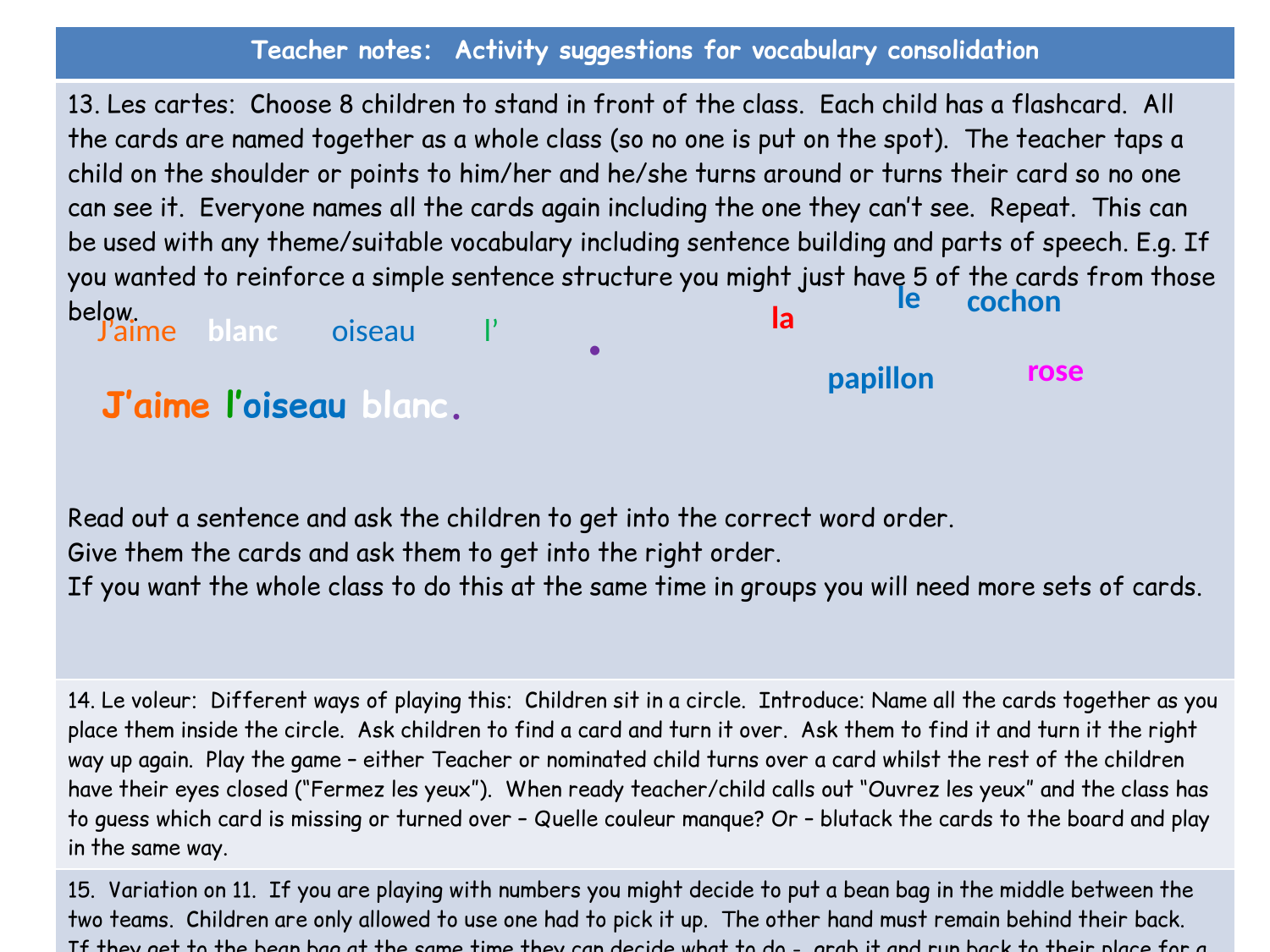

| Teacher notes: Activity suggestions for vocabulary consolidation |
| --- |
| 13. Les cartes: Choose 8 children to stand in front of the class. Each child has a flashcard. All the cards are named together as a whole class (so no one is put on the spot). The teacher taps a child on the shoulder or points to him/her and he/she turns around or turns their card so no one can see it. Everyone names all the cards again including the one they can’t see. Repeat. This can be used with any theme/suitable vocabulary including sentence building and parts of speech. E.g. If you wanted to reinforce a simple sentence structure you might just have 5 of the cards from those below. Read out a sentence and ask the children to get into the correct word order. Give them the cards and ask them to get into the right order. If you want the whole class to do this at the same time in groups you will need more sets of cards. |
| 14. Le voleur: Different ways of playing this: Children sit in a circle. Introduce: Name all the cards together as you place them inside the circle. Ask children to find a card and turn it over. Ask them to find it and turn it the right way up again. Play the game – either Teacher or nominated child turns over a card whilst the rest of the children have their eyes closed (“Fermez les yeux”). When ready teacher/child calls out “Ouvrez les yeux” and the class has to guess which card is missing or turned over – Quelle couleur manque? Or – blutack the cards to the board and play in the same way. |
| 15. Variation on 11. If you are playing with numbers you might decide to put a bean bag in the middle between the two teams. Children are only allowed to use one had to pick it up. The other hand must remain behind their back. If they get to the bean bag at the same time they can decide what to do - grab it and run back to their place for a point or touch the other player for a draw. If they decide to grab and run their opposite can touch them before they get back to their place for a draw. This can get very competitive and a bit boisterous! Most children love it. |
|  |
|  |
le
.
cochon
la
J’aime
blanc
oiseau
l’
rose
papillon
J’aime l’oiseau blanc.